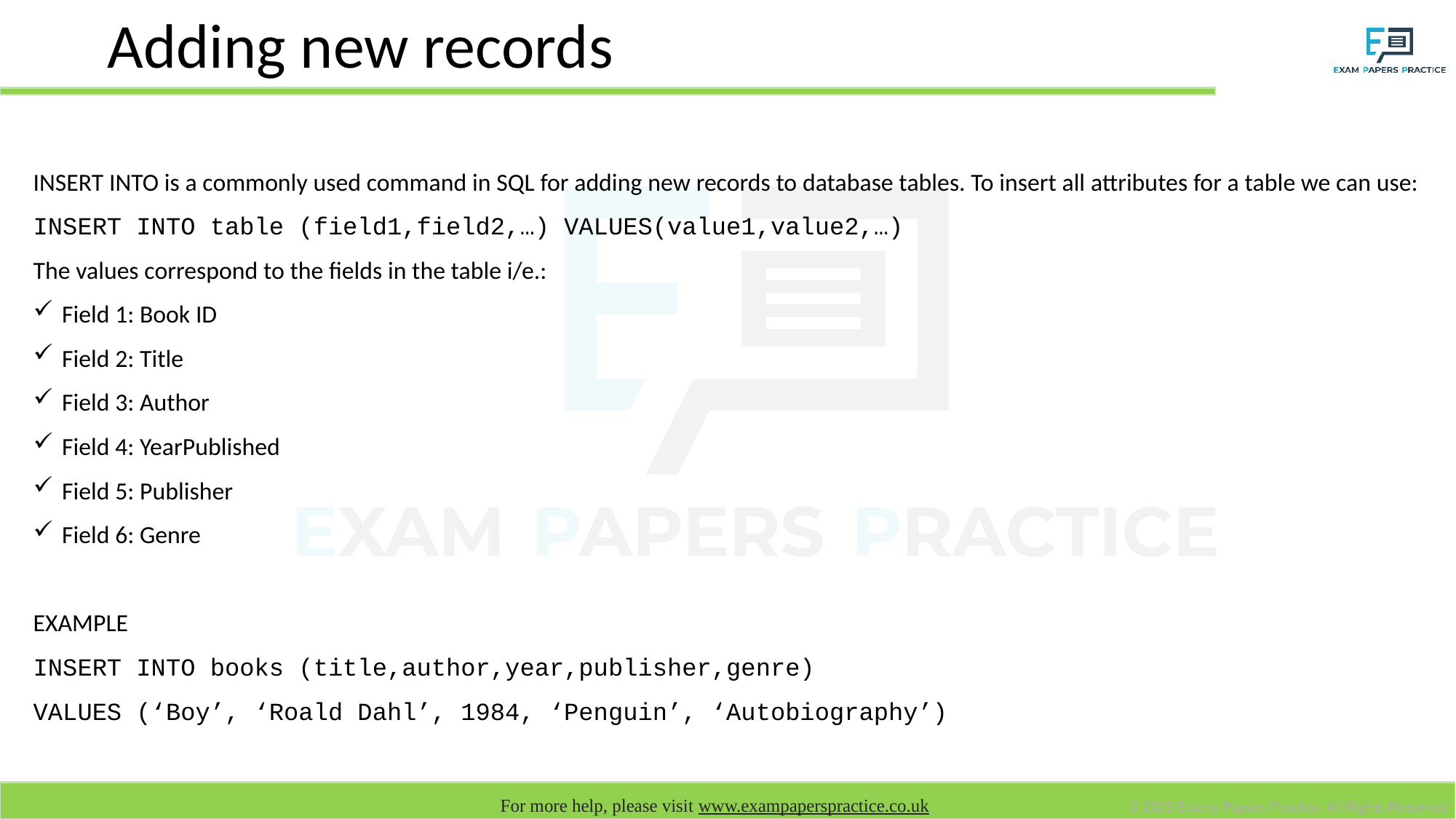

# Adding new records
INSERT INTO is a commonly used command in SQL for adding new records to database tables. To insert all attributes for a table we can use:
INSERT INTO table (field1,field2,…) VALUES(value1,value2,…)
The values correspond to the fields in the table i/e.:
Field 1: Book ID
Field 2: Title
Field 3: Author
Field 4: YearPublished
Field 5: Publisher
Field 6: Genre

EXAMPLE
INSERT INTO books (title,author,year,publisher,genre)
VALUES (‘Boy’, ‘Roald Dahl’, 1984, ‘Penguin’, ‘Autobiography’)